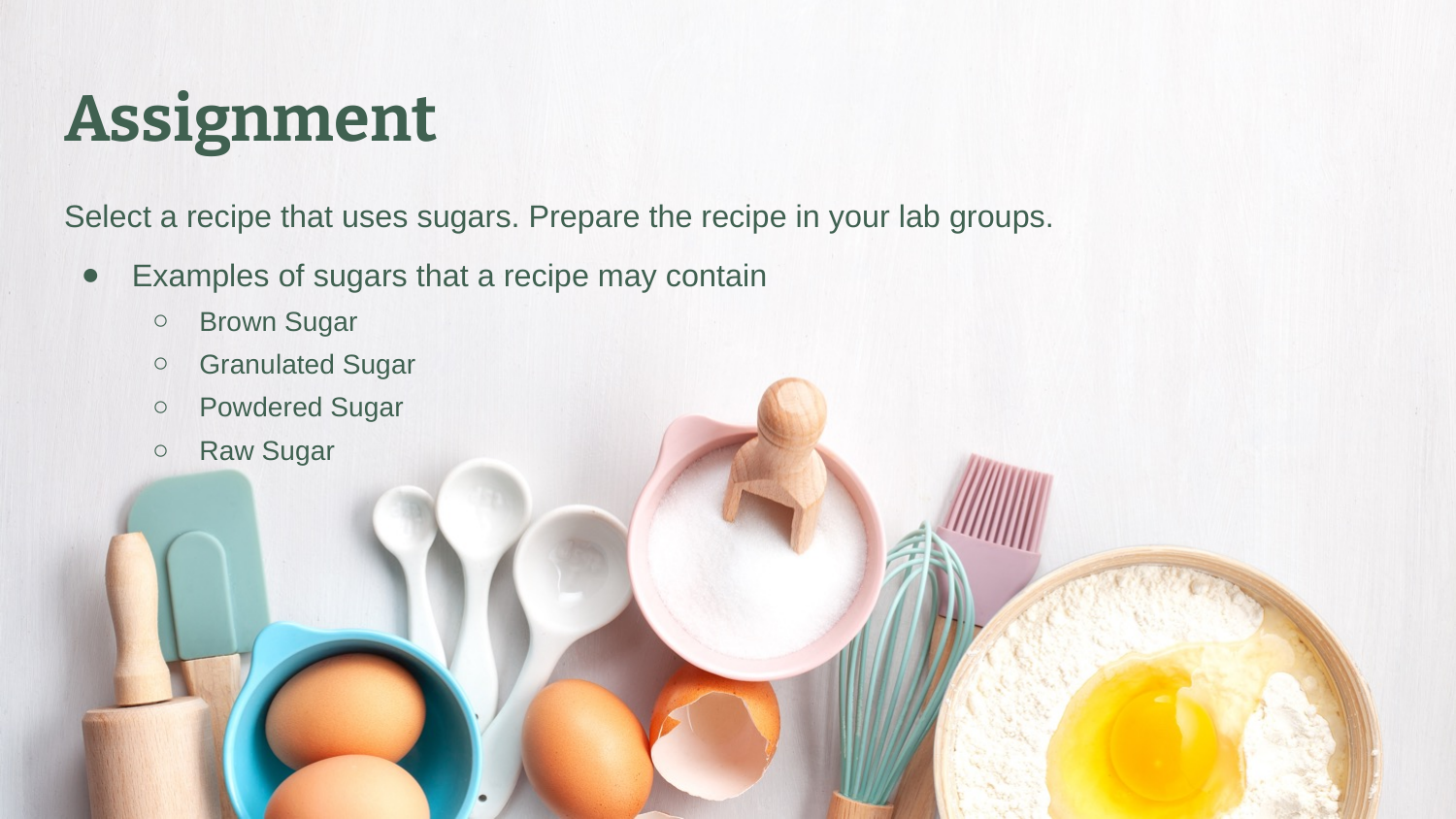

# Assignment
Select a recipe that uses sugars. Prepare the recipe in your lab groups.
Examples of sugars that a recipe may contain
Brown Sugar
Granulated Sugar
Powdered Sugar
Raw Sugar